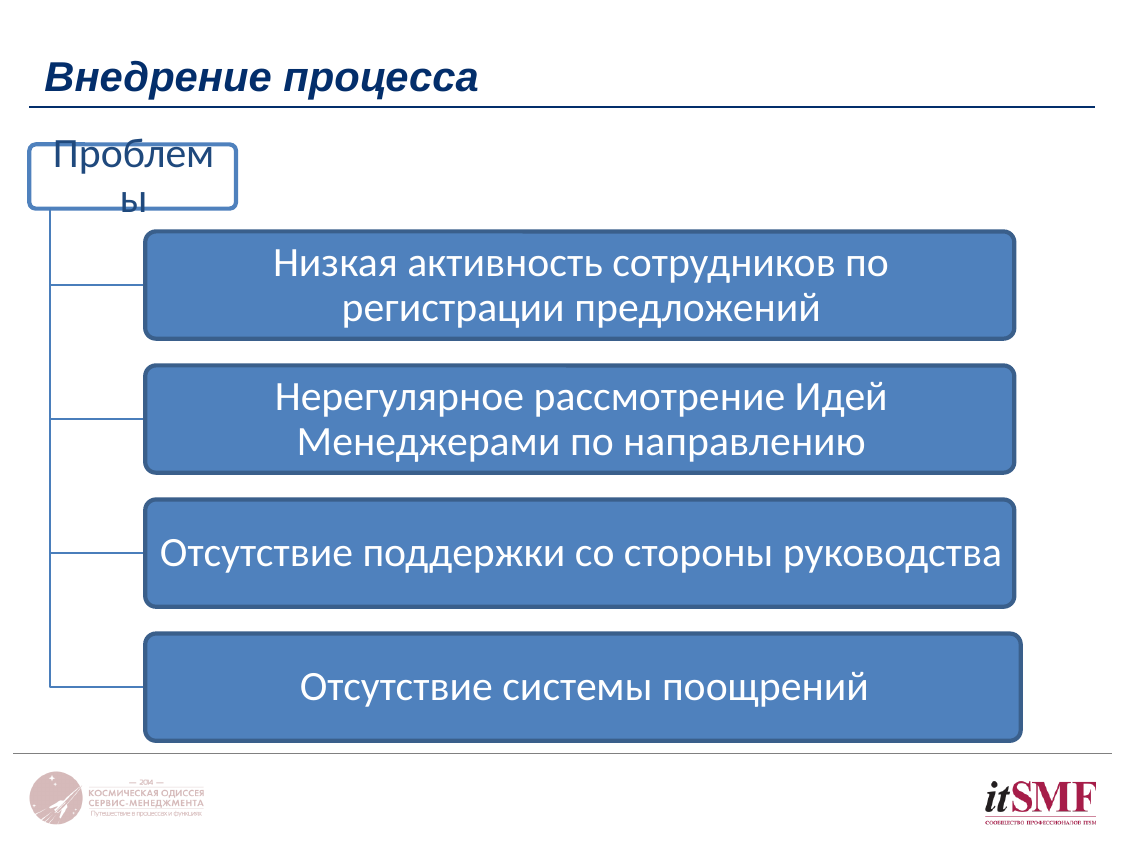

# Внедрение процесса
Проблемы
Низкая активность сотрудников по регистрации предложений
Нерегулярное рассмотрение Идей Менеджерами по направлению
Отсутствие поддержки со стороны руководства
Отсутствие системы поощрений